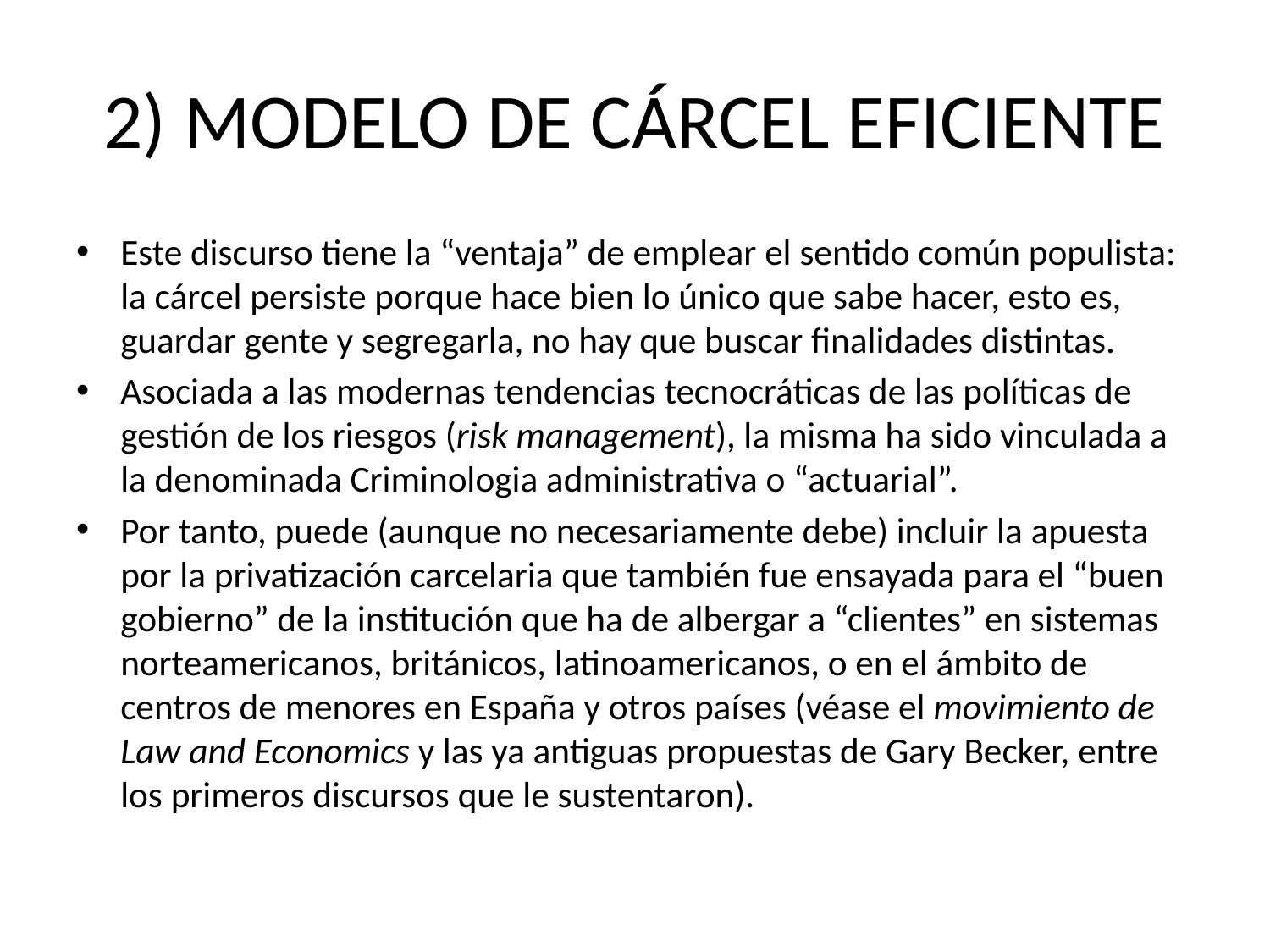

# 2) MODELO DE CÁRCEL EFICIENTE
Este discurso tiene la “ventaja” de emplear el sentido común populista: la cárcel persiste porque hace bien lo único que sabe hacer, esto es, guardar gente y segregarla, no hay que buscar finalidades distintas.
Asociada a las modernas tendencias tecnocráticas de las políticas de gestión de los riesgos (risk management), la misma ha sido vinculada a la denominada Criminologia administrativa o “actuarial”.
Por tanto, puede (aunque no necesariamente debe) incluir la apuesta por la privatización carcelaria que también fue ensayada para el “buen gobierno” de la institución que ha de albergar a “clientes” en sistemas norteamericanos, británicos, latinoamericanos, o en el ámbito de centros de menores en España y otros países (véase el movimiento de Law and Economics y las ya antiguas propuestas de Gary Becker, entre los primeros discursos que le sustentaron).